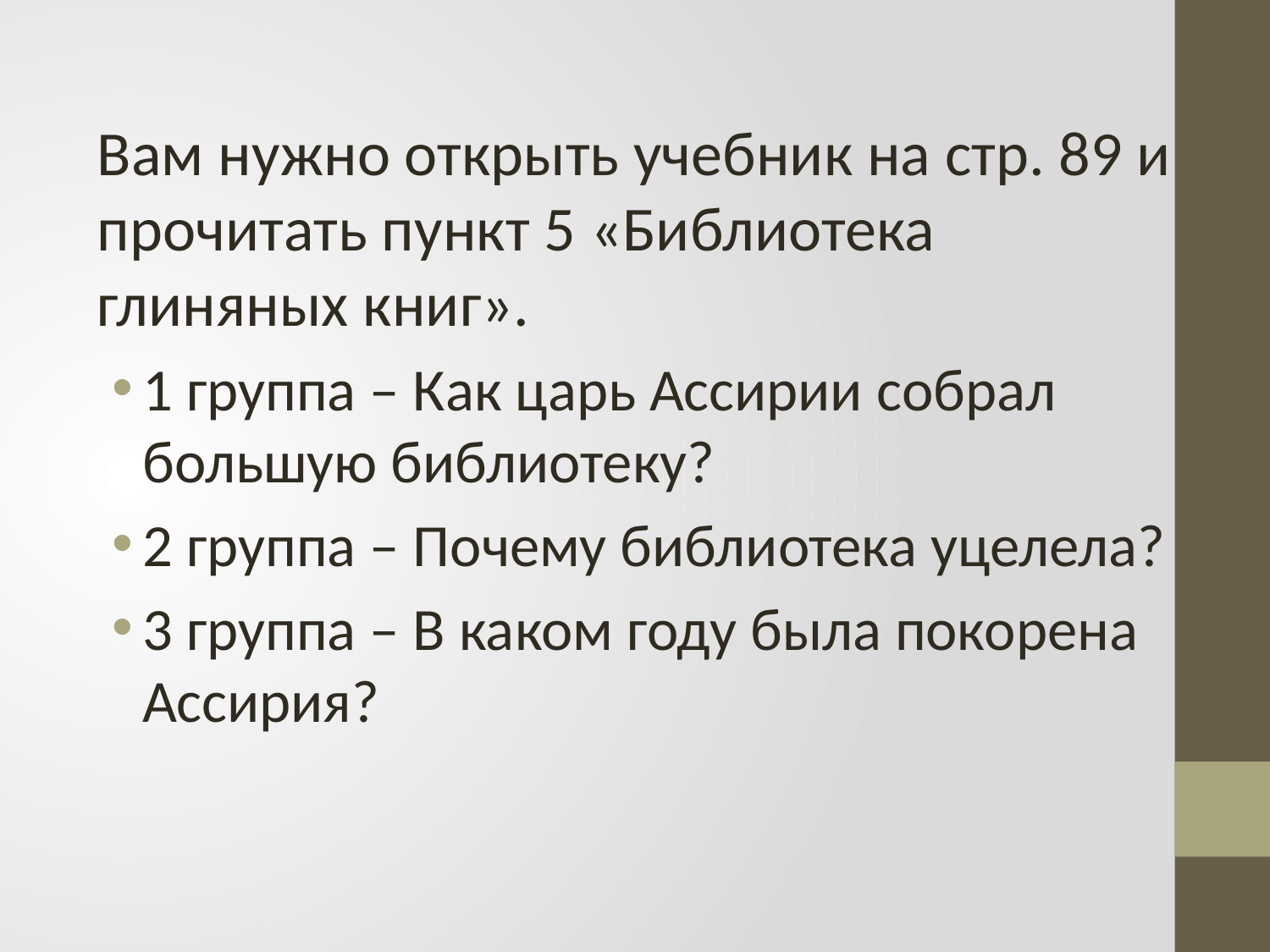

Вам нужно открыть учебник на стр. 89 и прочитать пункт 5 «Библиотека глиняных книг».
1 группа – Как царь Ассирии собрал большую библиотеку?
2 группа – Почему библиотека уцелела?
3 группа – В каком году была покорена Ассирия?